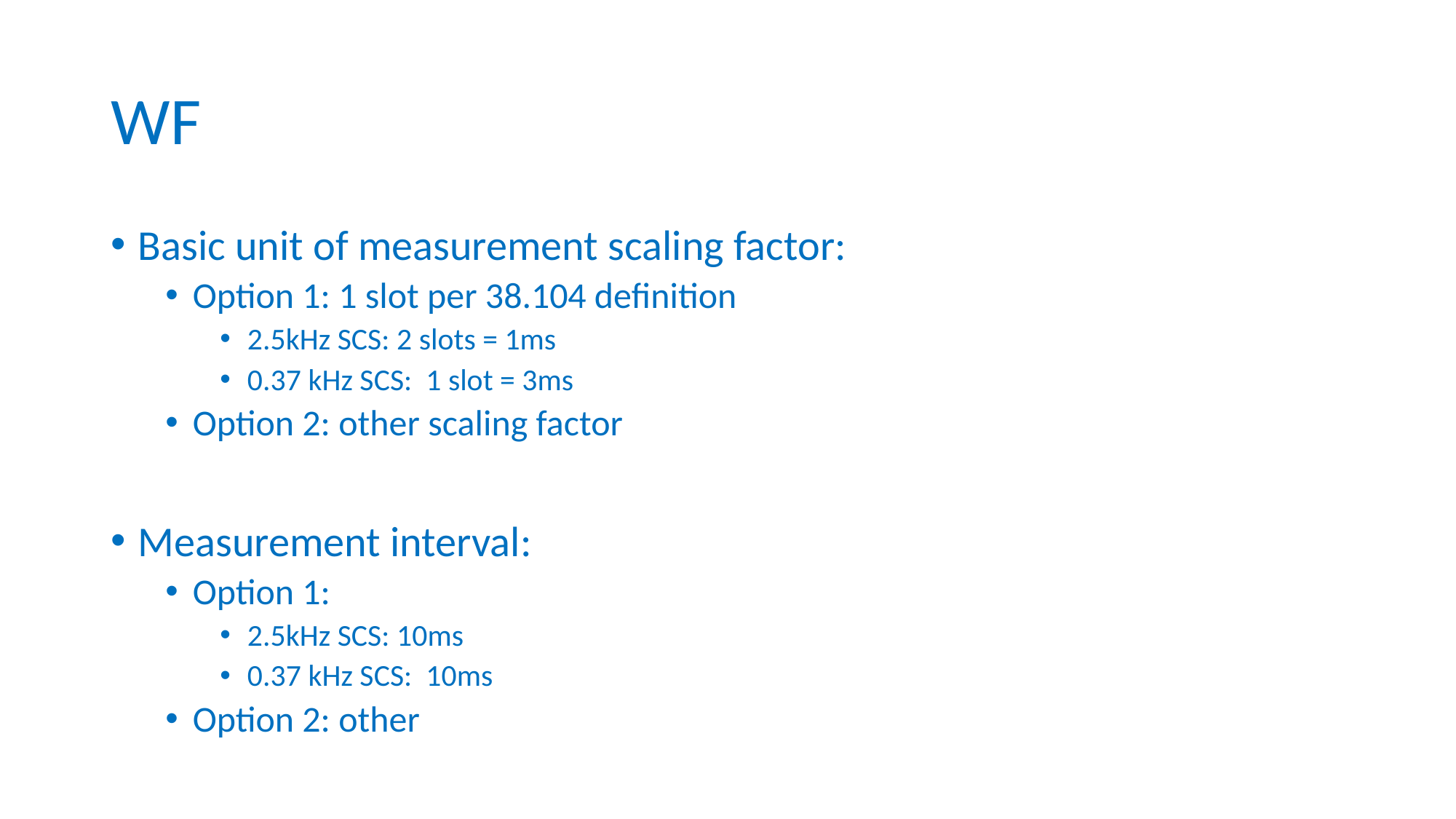

# WF
Basic unit of measurement scaling factor:
Option 1: 1 slot per 38.104 definition
2.5kHz SCS: 2 slots = 1ms
0.37 kHz SCS:  1 slot = 3ms
Option 2: other scaling factor

Measurement interval:
Option 1:
2.5kHz SCS: 10ms
0.37 kHz SCS:  10ms
Option 2: other

4